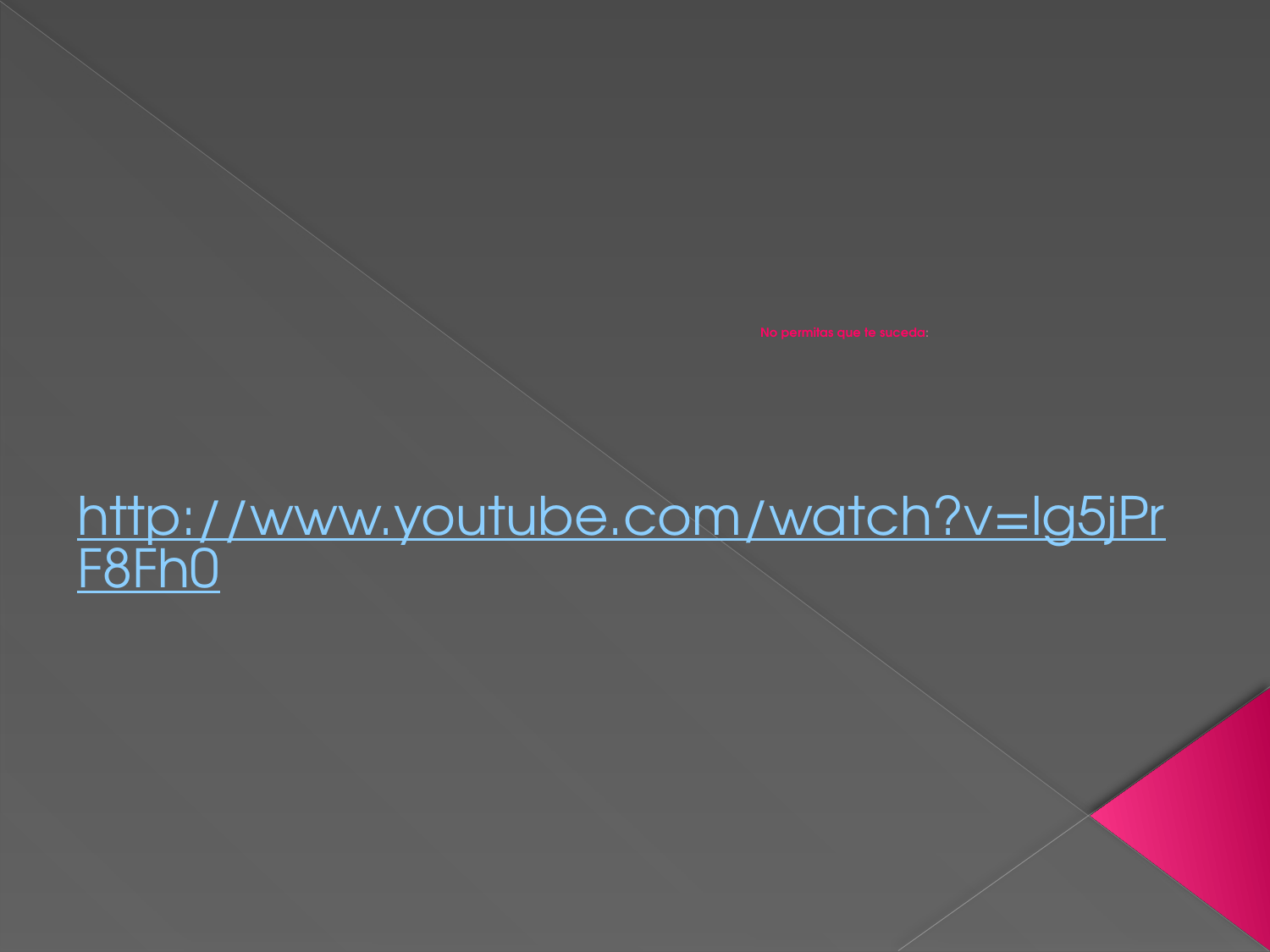

# No permitas que te suceda:
http://www.youtube.com/watch?v=lg5jPrF8Fh0